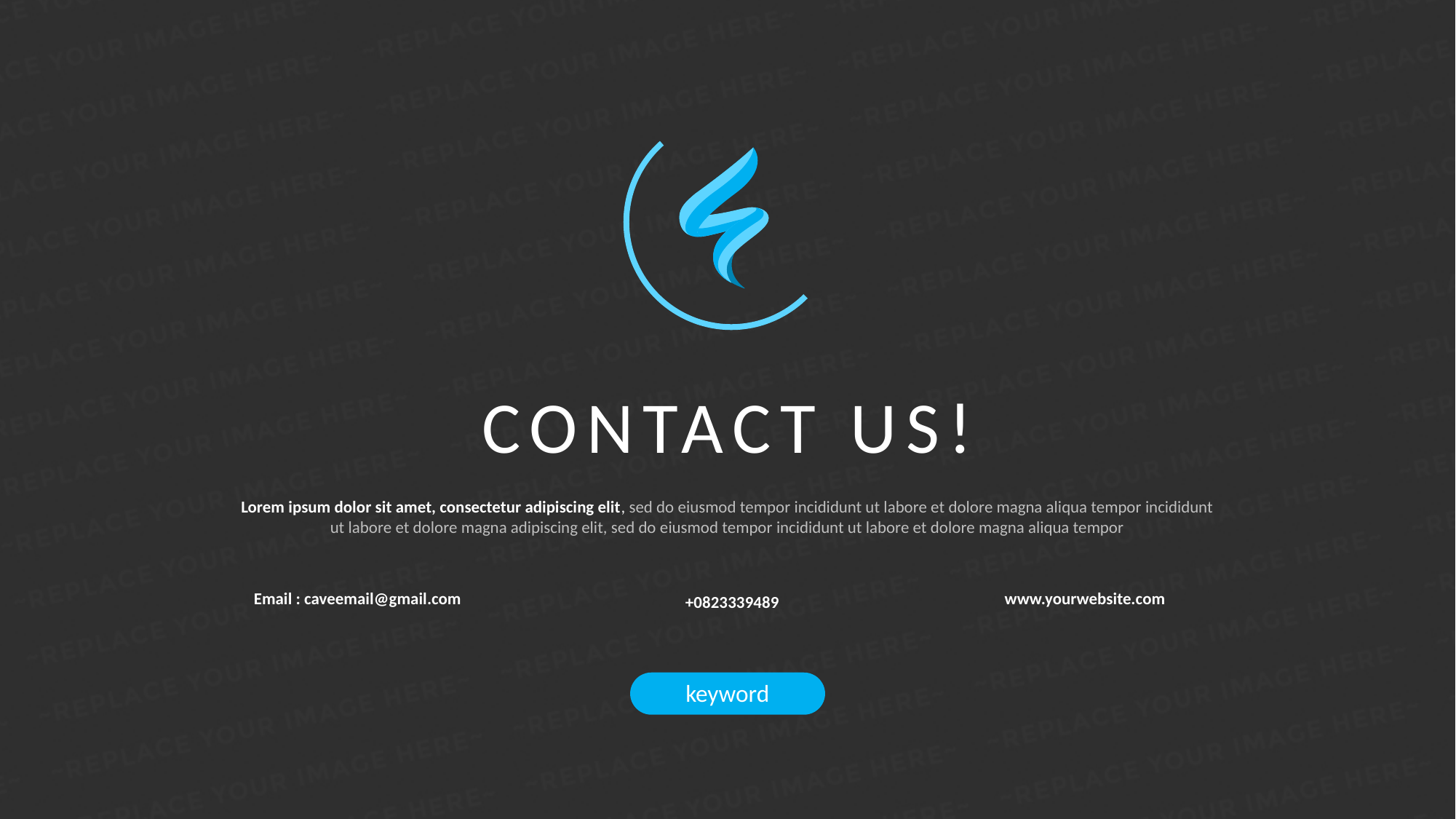

CONTACT US!
Lorem ipsum dolor sit amet, consectetur adipiscing elit, sed do eiusmod tempor incididunt ut labore et dolore magna aliqua tempor incididunt ut labore et dolore magna adipiscing elit, sed do eiusmod tempor incididunt ut labore et dolore magna aliqua tempor
Email : caveemail@gmail.com
www.yourwebsite.com
+0823339489

keyword